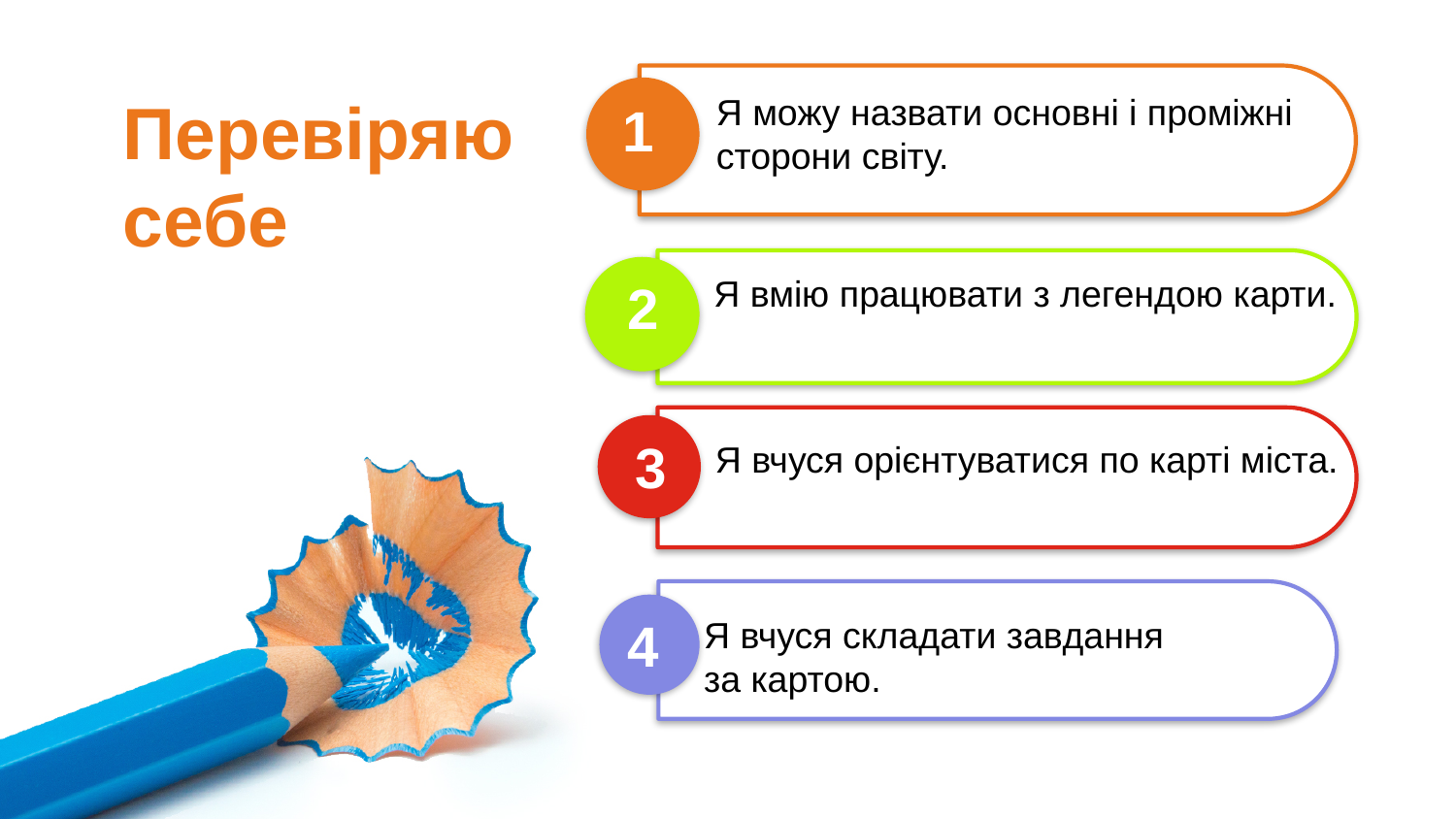

Перевіряю себе

Я можу назвати основні і проміжні
сторони світу.
1

Я вмію працювати з легендою карти.
2

3
Я вчуся орієнтуватися по карті міста.

4
Я вчуся складати завдання
за картою.